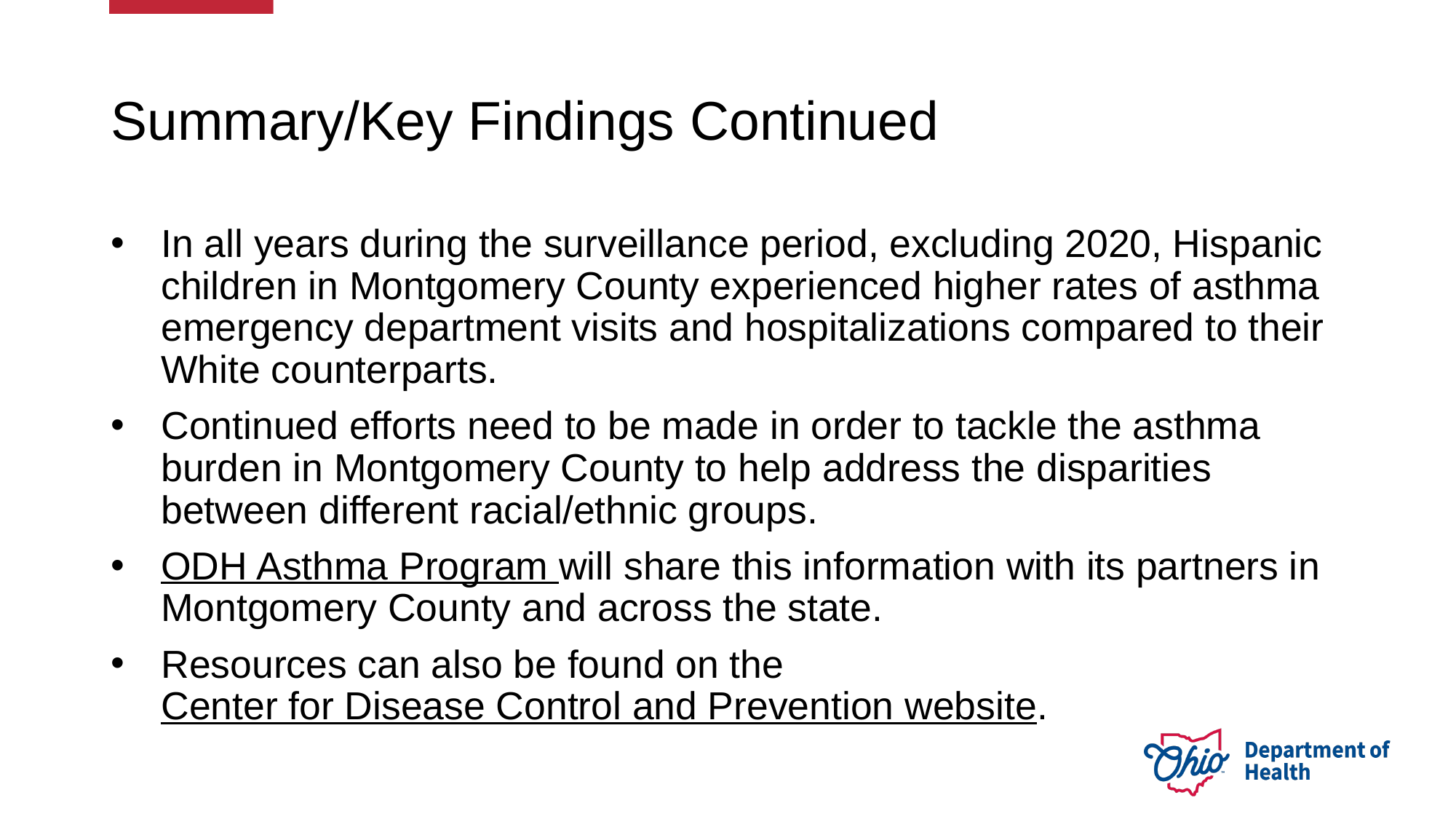

# Summary/Key Findings Continued
In all years during the surveillance period, excluding 2020, Hispanic children in Montgomery County experienced higher rates of asthma emergency department visits and hospitalizations compared to their White counterparts.
Continued efforts need to be made in order to tackle the asthma burden in Montgomery County to help address the disparities between different racial/ethnic groups.
ODH Asthma Program will share this information with its partners in Montgomery County and across the state.
Resources can also be found on the Center for Disease Control and Prevention website.